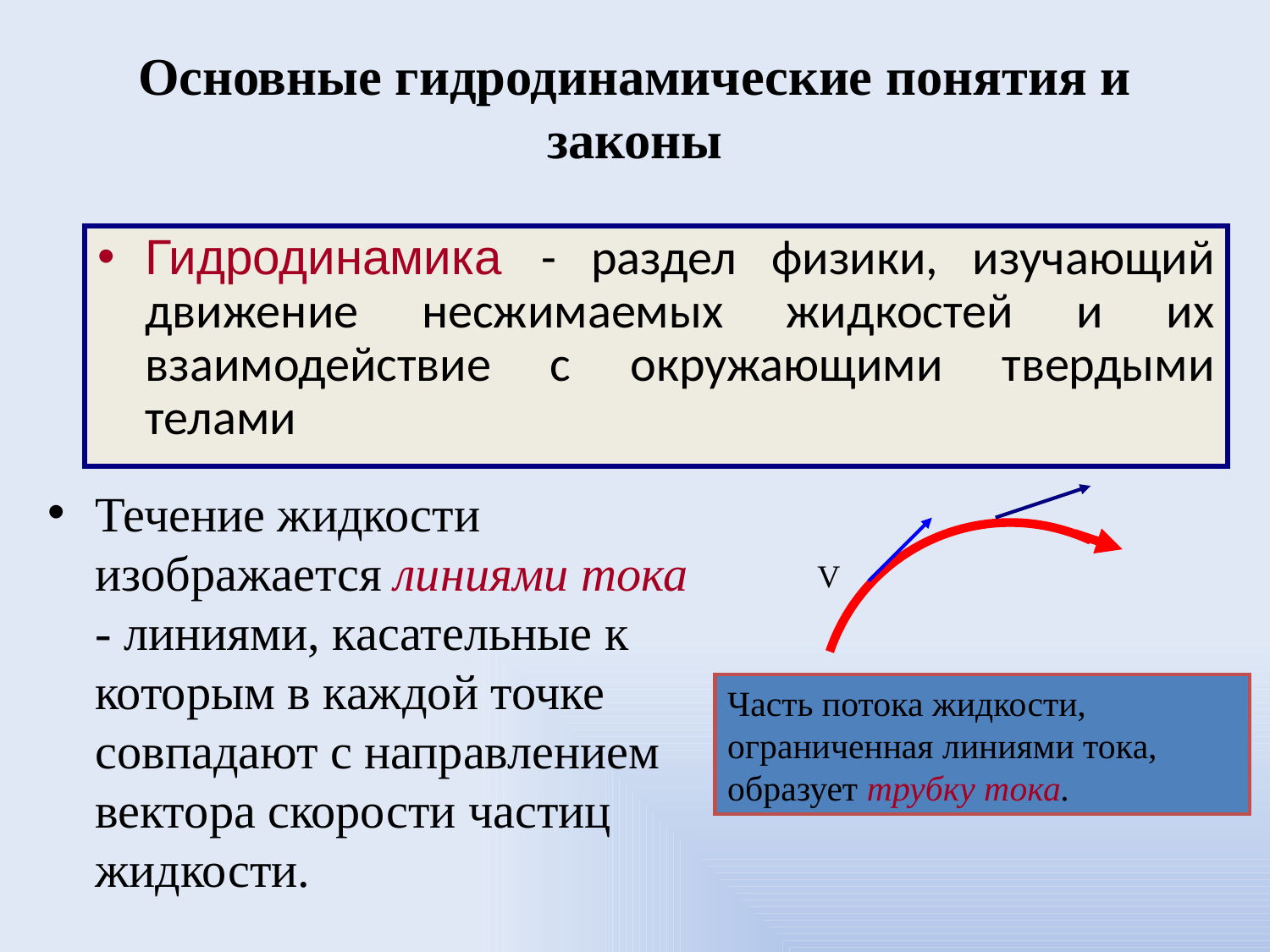

# Основные гидродинамические понятия и законы
Гидродинамика - раздел физики, изучающий движение несжимаемых жидкостей и их взаимодействие с окружающими твердыми телами
Течение жидкости изображается линиями тока - линиями, касательные к которым в каждой точке совпадают с направлением вектора скорости частиц жидкости.

V

Часть потока жидкости, ограниченная линиями тока, образует трубку тока.